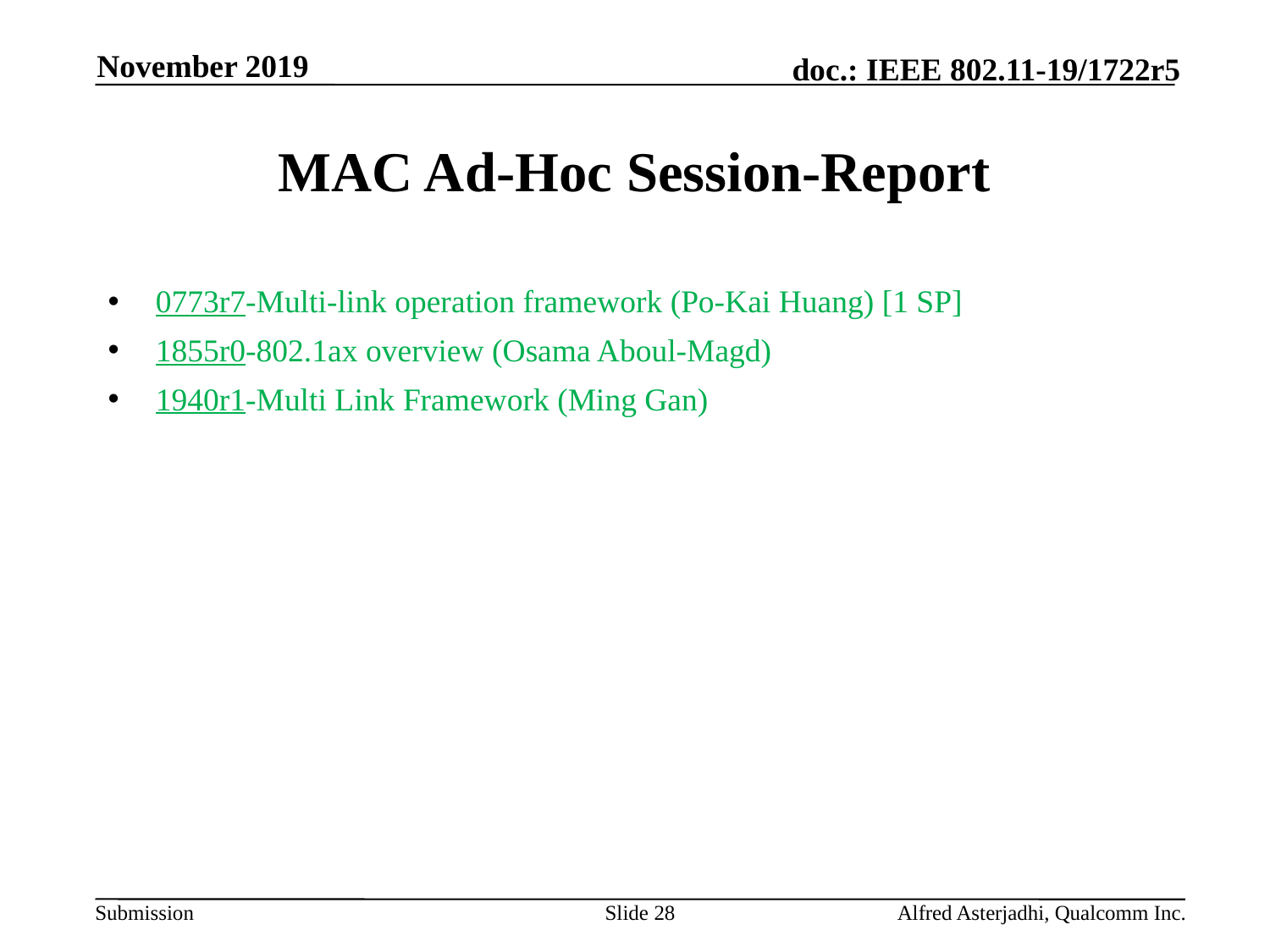

November 2019
# MAC Ad-Hoc Session-Report
0773r7-Multi-link operation framework (Po-Kai Huang) [1 SP]
1855r0-802.1ax overview (Osama Aboul-Magd)
1940r1-Multi Link Framework (Ming Gan)
Slide 28
Alfred Asterjadhi, Qualcomm Inc.